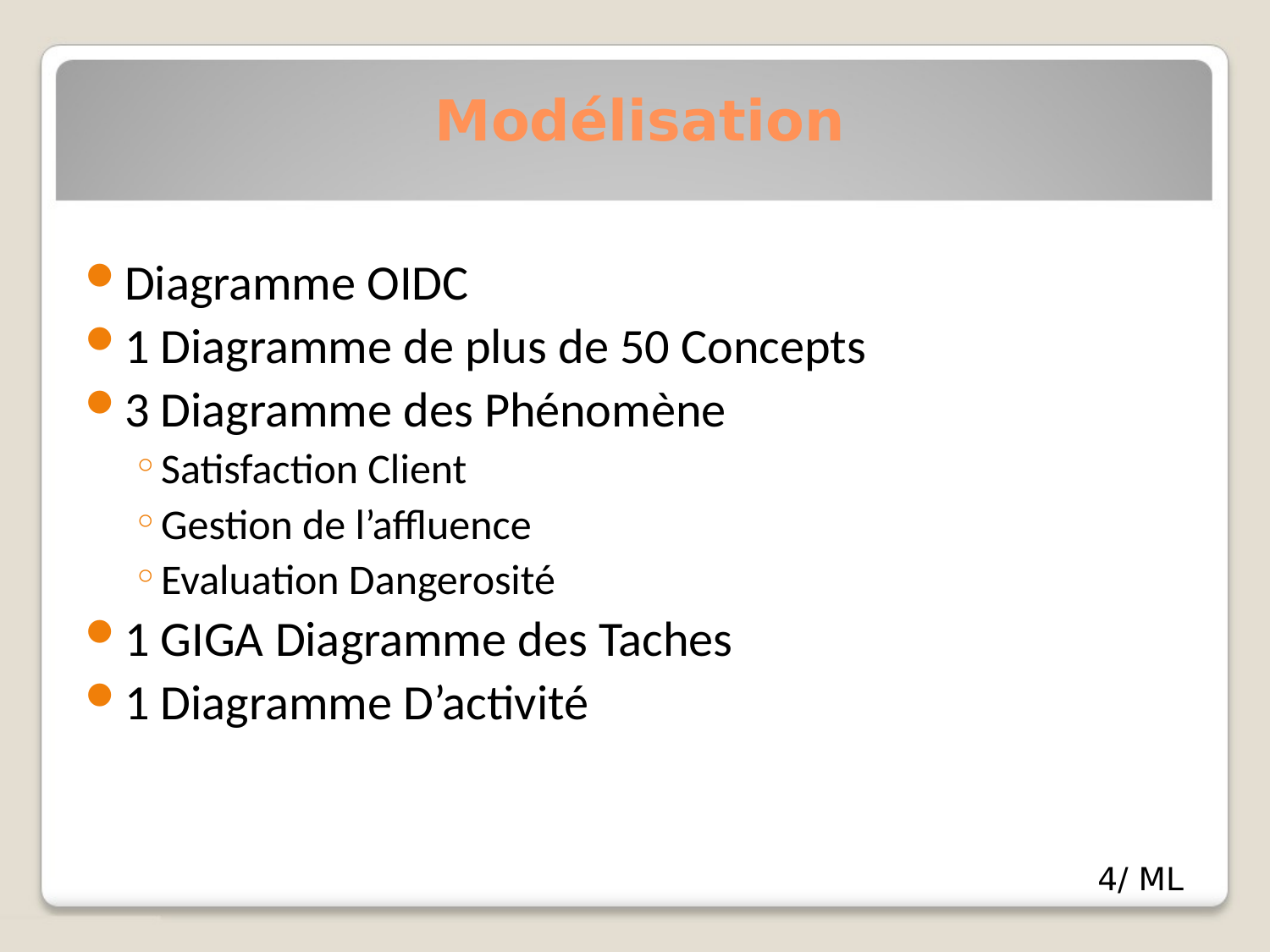

# Modélisation
Diagramme OIDC
1 Diagramme de plus de 50 Concepts
3 Diagramme des Phénomène
Satisfaction Client
Gestion de l’affluence
Evaluation Dangerosité
1 GIGA Diagramme des Taches
1 Diagramme D’activité
4/ ML